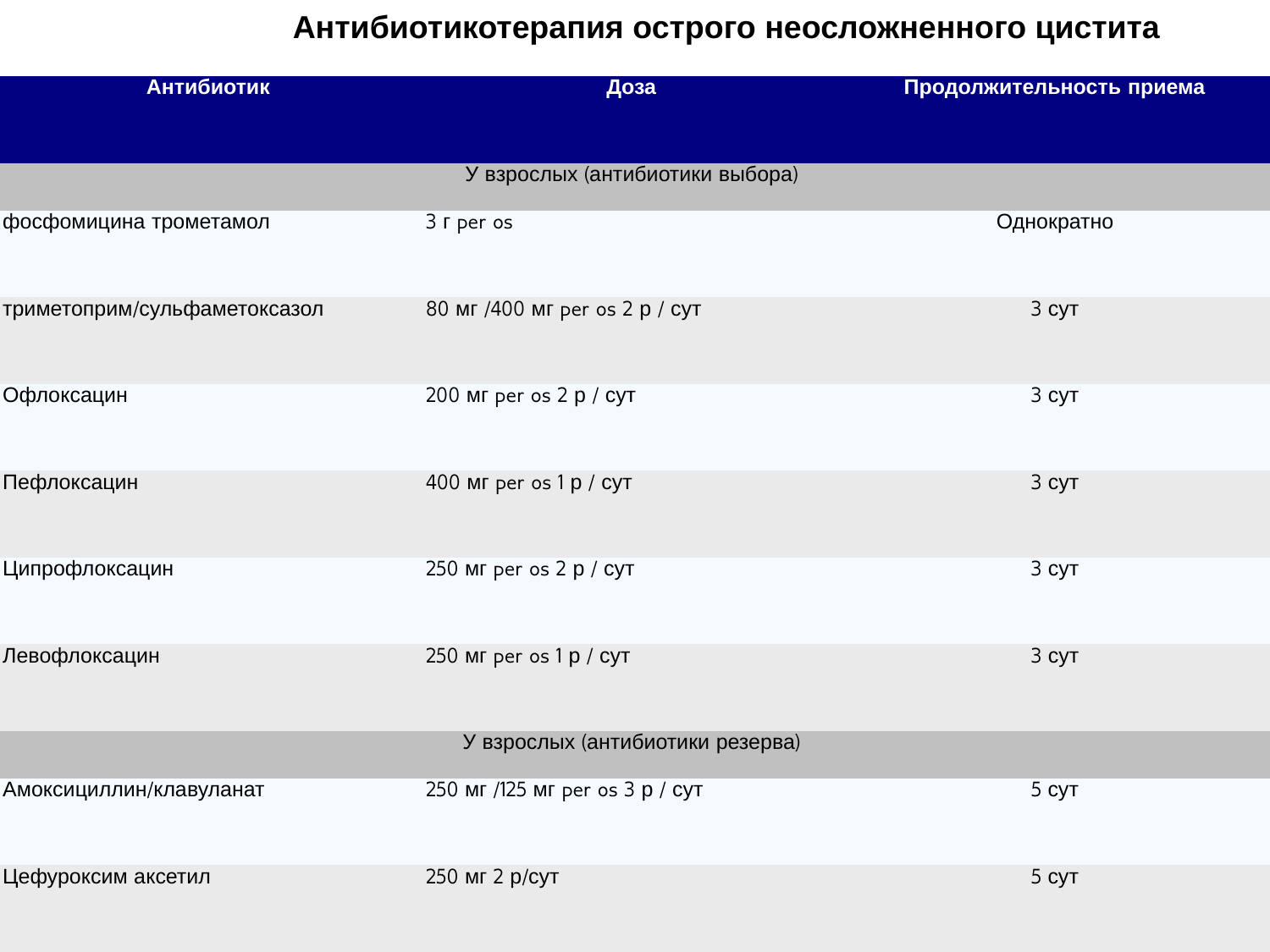

Антибиотикотерапия острого неосложненного цистита
| Антибиотик | Доза | Продолжительность приема |
| --- | --- | --- |
| У взрослых (антибиотики выбора) |  |  |
| фосфомицина трометамол | 3 г per os | Однократно |
| триметоприм/сульфаметоксазол | 80 мг /400 мг per os 2 р / сут | 3 сут |
| Офлоксацин | 200 мг per os 2 р / сут | 3 сут |
| Пефлоксацин | 400 мг per os 1 р / сут | 3 сут |
| Ципрофлоксацин | 250 мг per os 2 р / сут | 3 сут |
| Левофлоксацин | 250 мг per os 1 р / сут | 3 сут |
| У взрослых (антибиотики резерва) |  |  |
| Амоксициллин/клавуланат | 250 мг /125 мг per os 3 р / сут | 5 сут |
| Цефуроксим аксетил | 250 мг 2 р/сут | 5 сут |